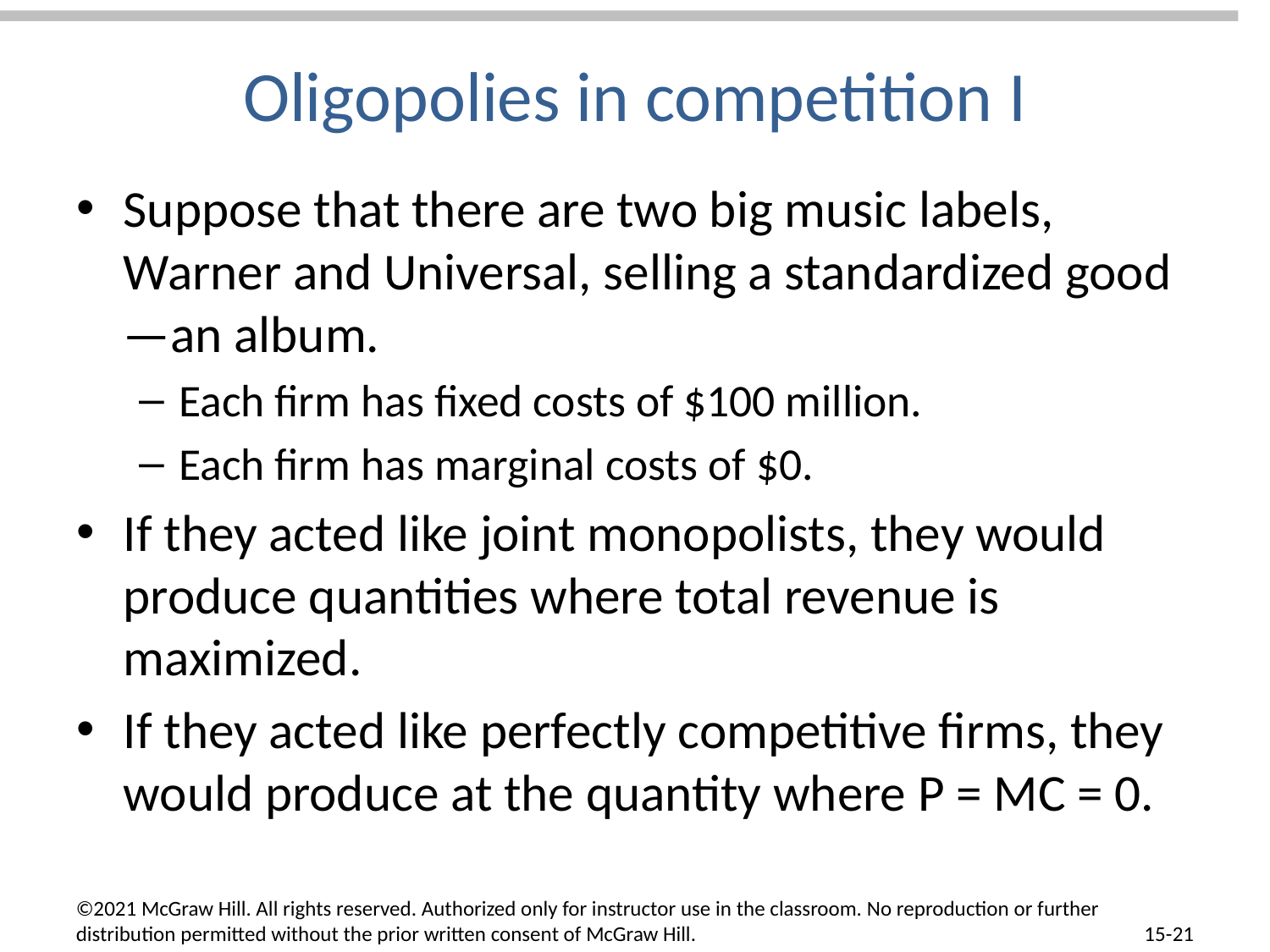

# Oligopolies in competition I
Suppose that there are two big music labels, Warner and Universal, selling a standardized good—an album.
Each firm has fixed costs of $100 million.
Each firm has marginal costs of $0.
If they acted like joint monopolists, they would produce quantities where total revenue is maximized.
If they acted like perfectly competitive firms, they would produce at the quantity where P = MC = 0.